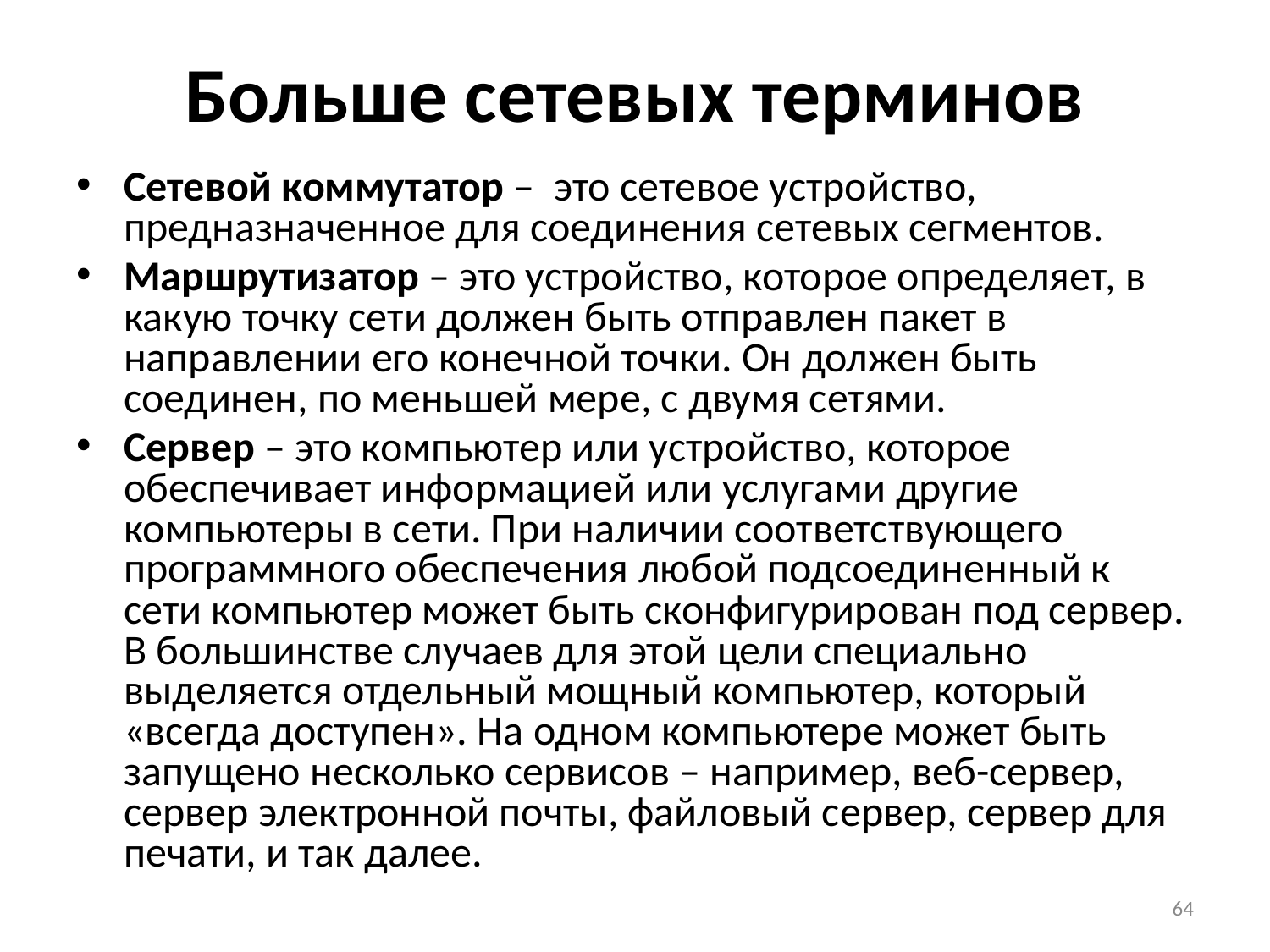

# Больше сетевых терминов
Сетевой коммутатор –  это сетевое устройство, предназначенное для соединения сетевых сегментов.
Маршрутизатор – это устройство, которое определяет, в какую точку сети должен быть отправлен пакет в направлении его конечной точки. Он должен быть соединен, по меньшей мере, с двумя сетями.
Сервер – это компьютер или устройство, которое обеспечивает информацией или услугами другие компьютеры в сети. При наличии соответствующего программного обеспечения любой подсоединенный к сети компьютер может быть сконфигурирован под сервер. В большинстве случаев для этой цели специально выделяется отдельный мощный компьютер, который «всегда доступен». На одном компьютере может быть запущено несколько сервисов – например, веб-сервер, сервер электронной почты, файловый сервер, сервер для печати, и так далее.
64